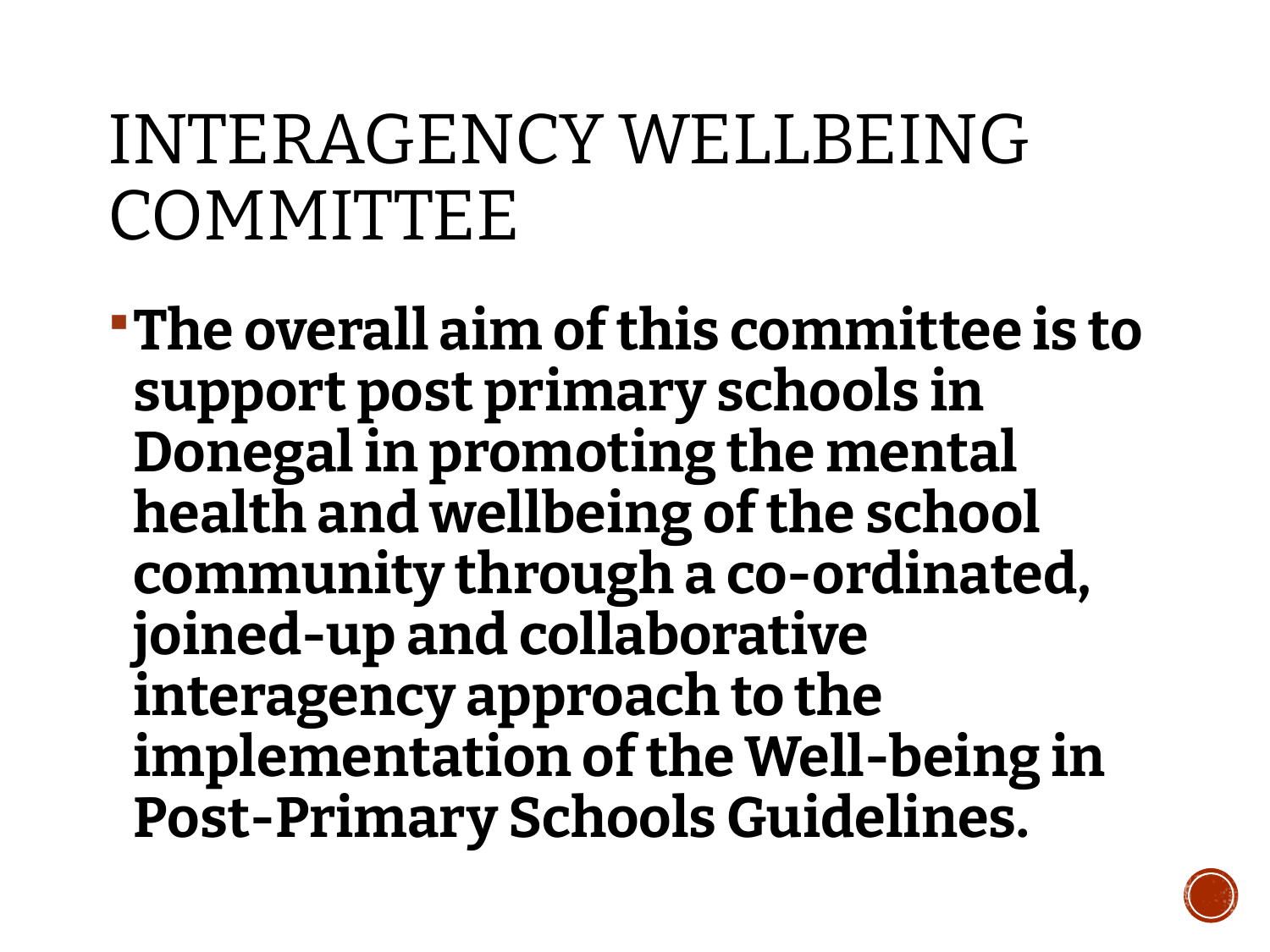

# Interagency Wellbeing Committee
The overall aim of this committee is to support post primary schools in Donegal in promoting the mental health and wellbeing of the school community through a co-ordinated, joined-up and collaborative interagency approach to the implementation of the Well-being in Post-Primary Schools Guidelines.